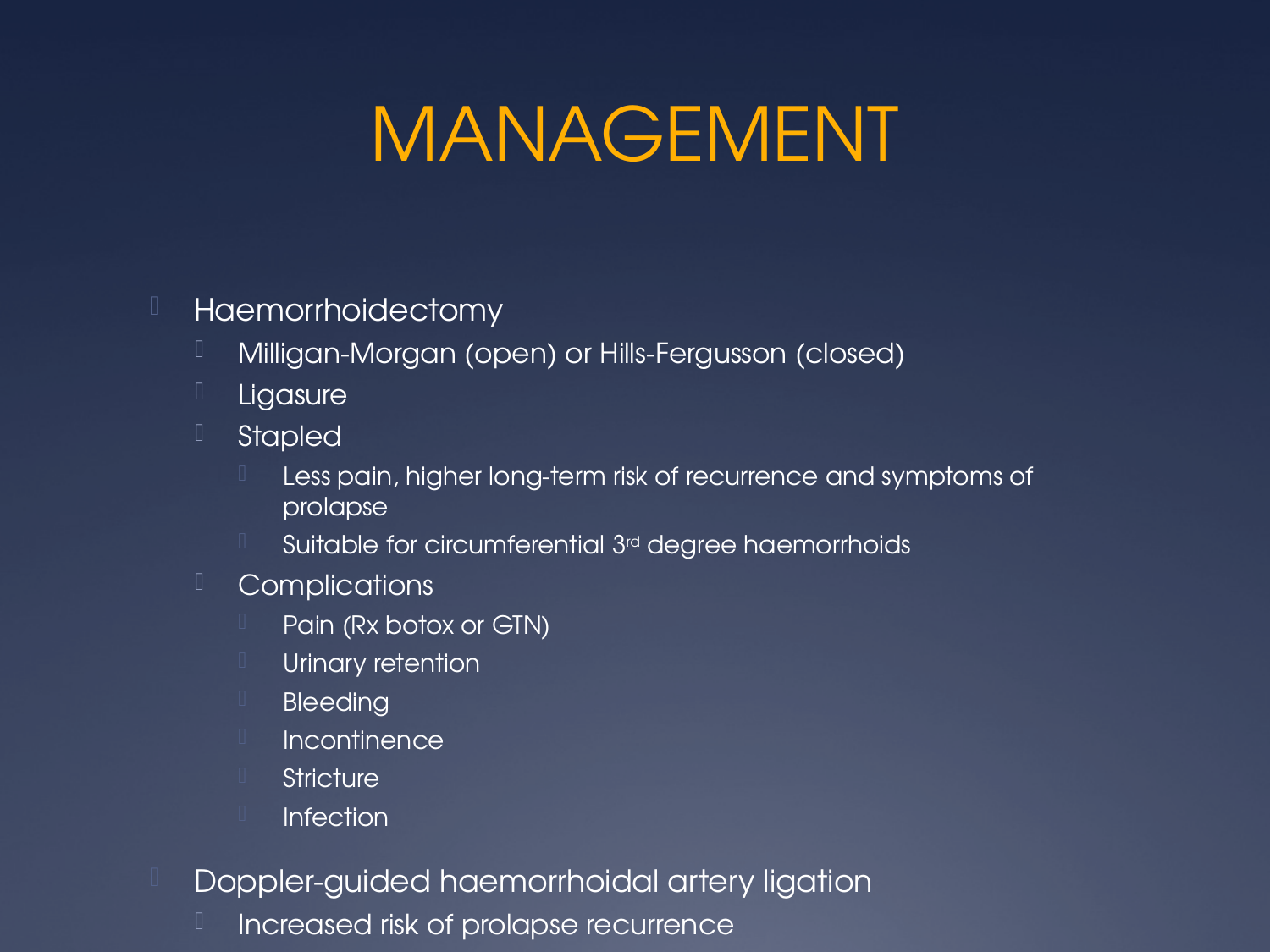

# MANAGEMENT
Haemorrhoidectomy
Milligan-Morgan (open) or Hills-Fergusson (closed)
Ligasure
Stapled
Less pain, higher long-term risk of recurrence and symptoms of prolapse
Suitable for circumferential 3rd degree haemorrhoids
Complications
Pain (Rx botox or GTN)
Urinary retention
Bleeding
Incontinence
Stricture
Infection
Doppler-guided haemorrhoidal artery ligation
Increased risk of prolapse recurrence